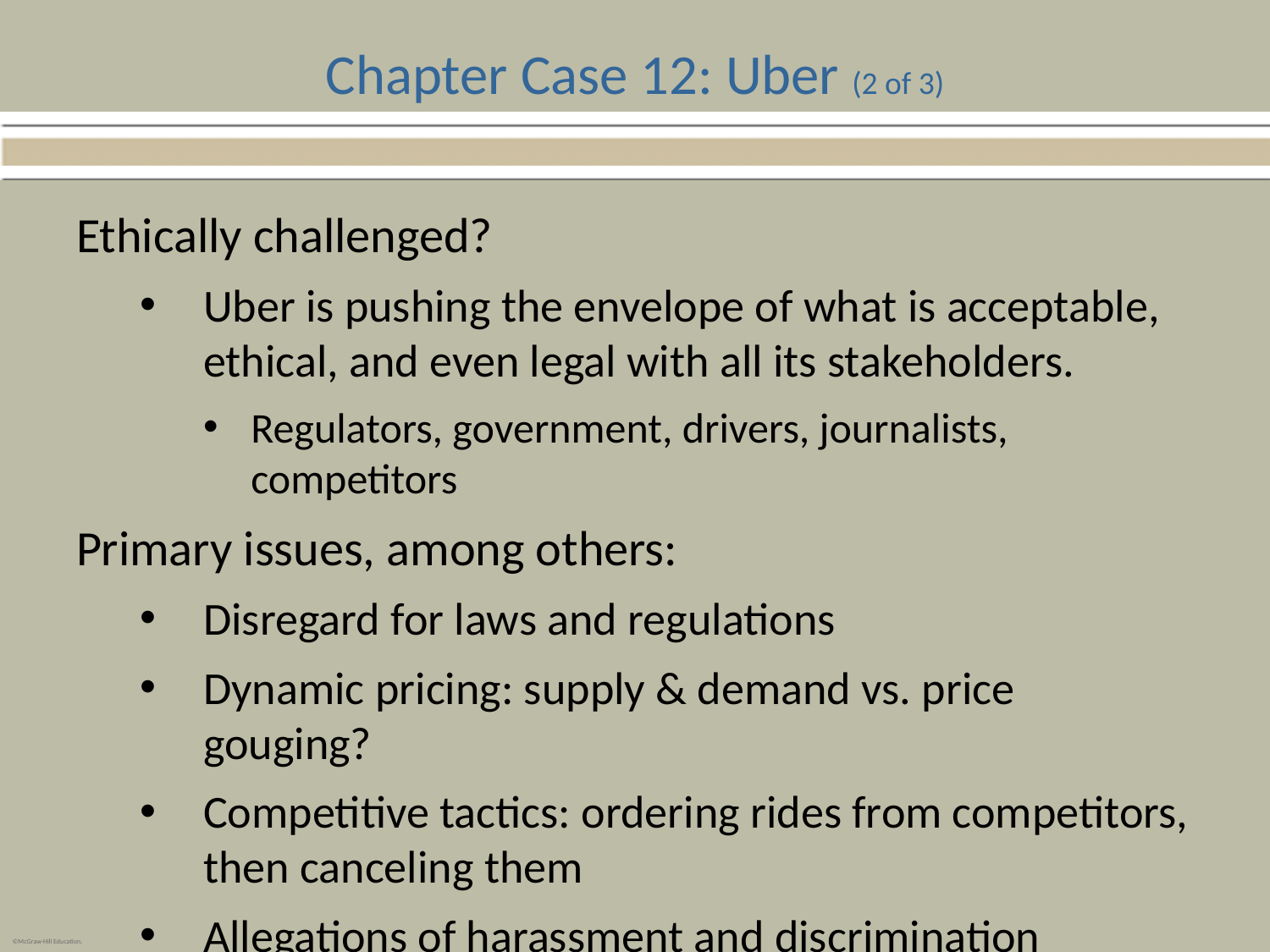

# Chapter Case 12: Uber (2 of 3)
Ethically challenged?
Uber is pushing the envelope of what is acceptable, ethical, and even legal with all its stakeholders.
Regulators, government, drivers, journalists, competitors
Primary issues, among others:
Disregard for laws and regulations
Dynamic pricing: supply & demand vs. price gouging?
Competitive tactics: ordering rides from competitors, then canceling them
Allegations of harassment and discrimination